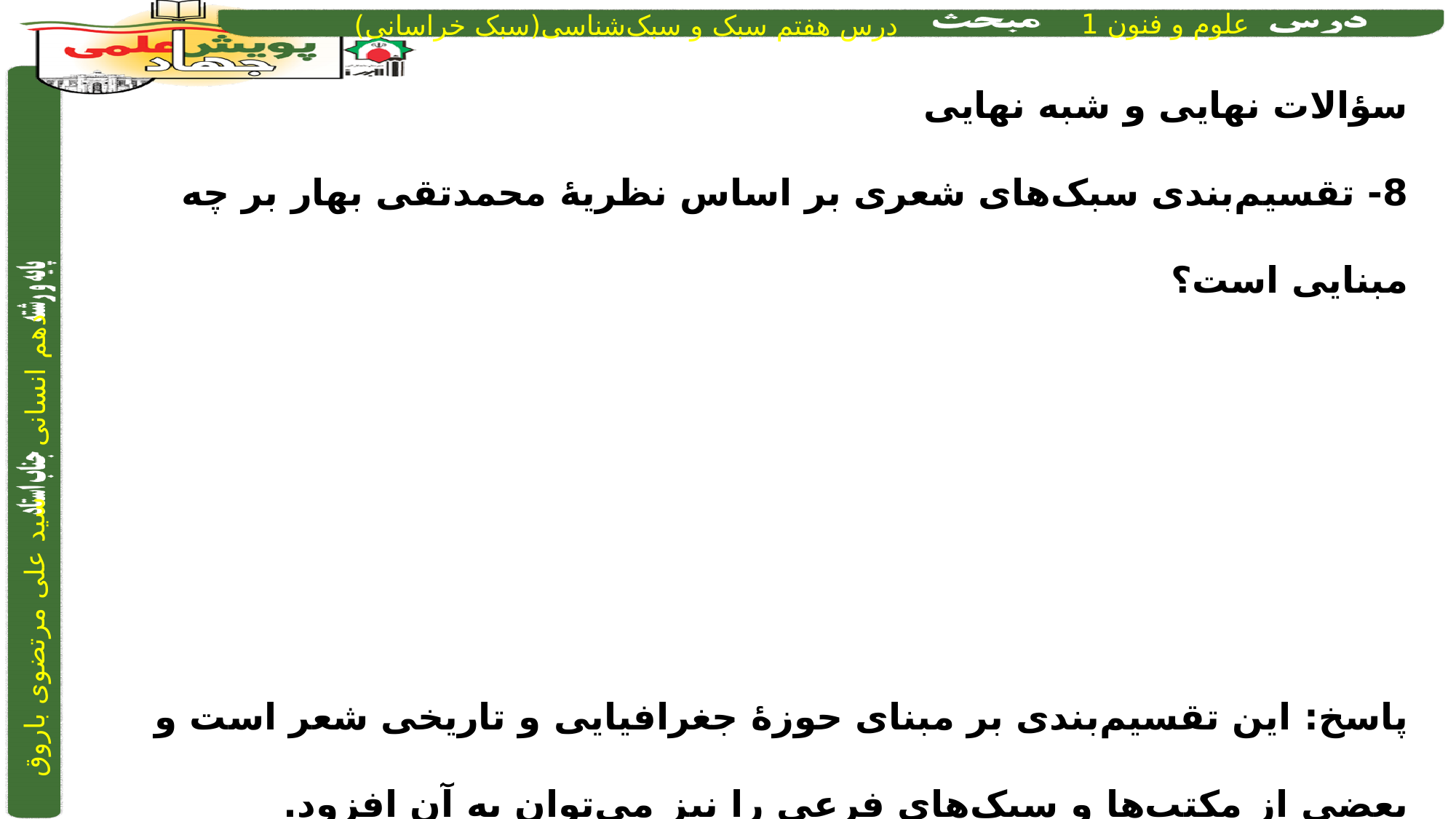

سؤالات نهایی و شبه نهایی
8- تقسیم‌بندی سبک‌های شعری بر اساس نظریۀ محمدتقی بهار بر چه مبنایی است؟

پاسخ: این تقسیم‌بندی بر مبنای حوزۀ جغرافیایی و تاریخی شعر است و بعضی از مکتب‌ها و سبک‌های فرعی را نیز می‌توان به آن افزود.